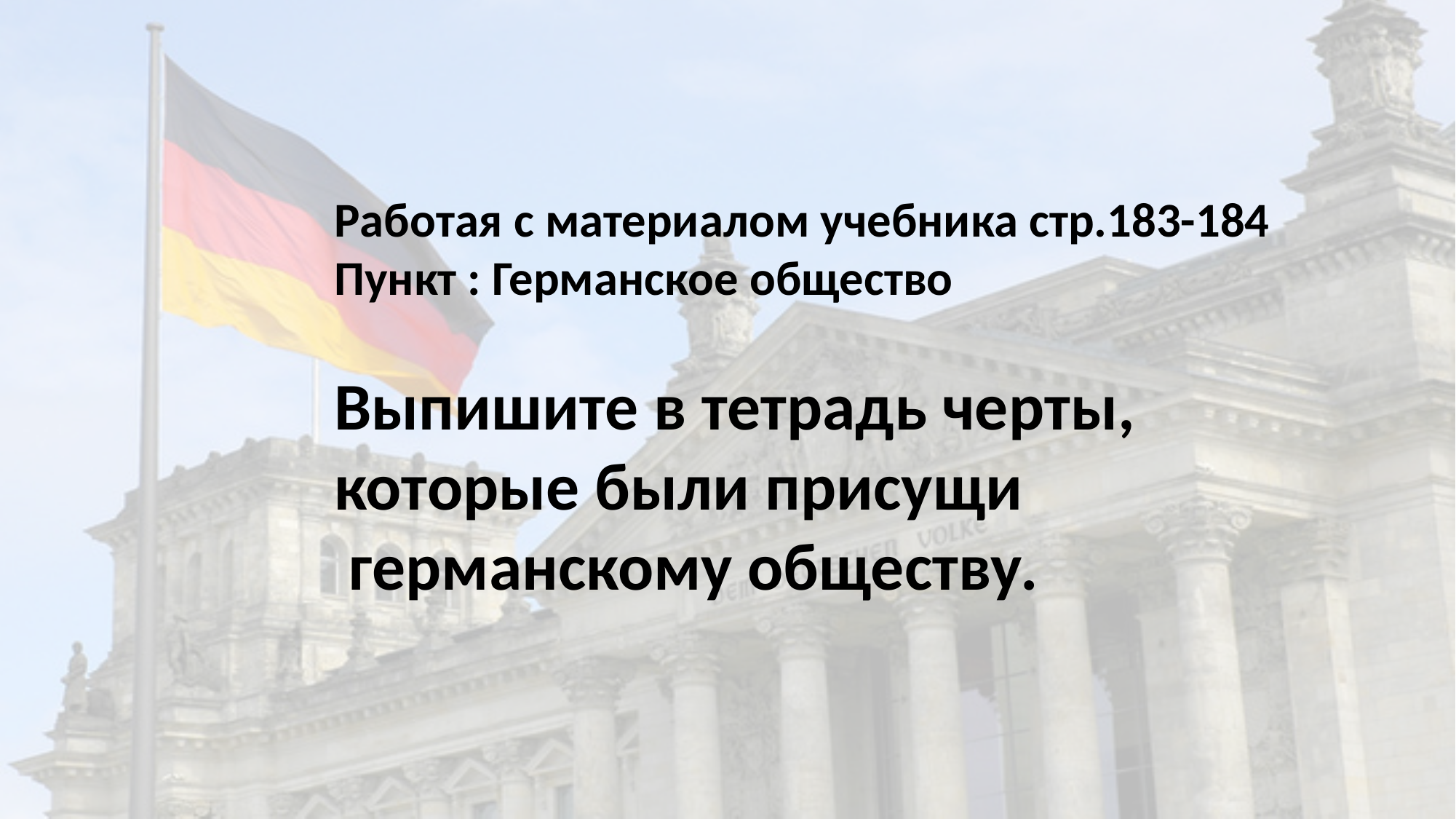

Работая с материалом учебника стр.183-184
Пункт : Германское общество

Выпишите в тетрадь черты, которые были присущи
 германскому обществу.